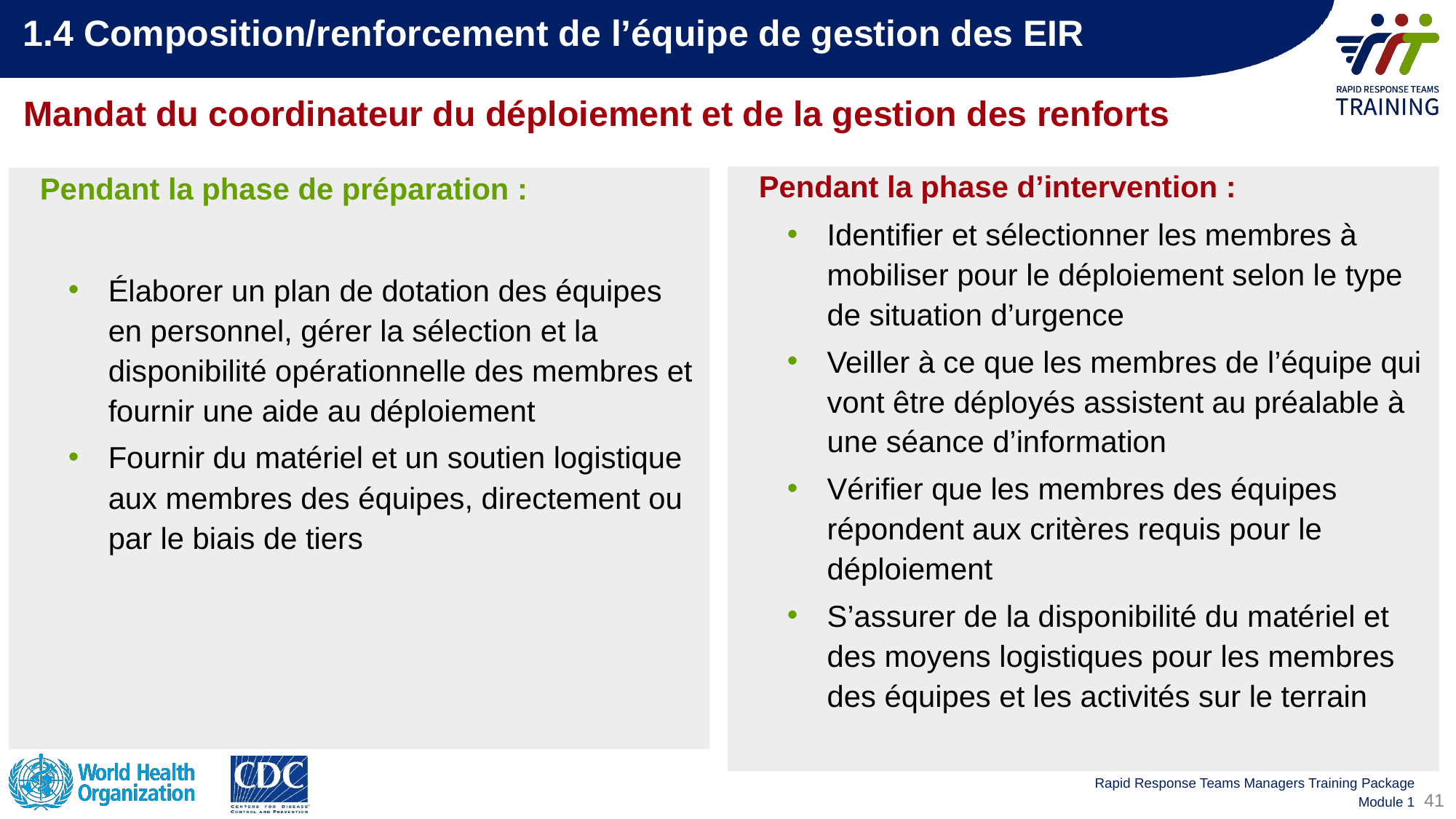

1.4 Composition/renforcement de l’équipe de gestion des EIR
Mandat du coordinateur du déploiement et de la gestion des renforts
Pendant la phase d’intervention :
Identifier et sélectionner les membres à mobiliser pour le déploiement selon le type de situation d’urgence
Veiller à ce que les membres de l’équipe qui vont être déployés assistent au préalable à une séance d’information
Vérifier que les membres des équipes répondent aux critères requis pour le déploiement
S’assurer de la disponibilité du matériel et des moyens logistiques pour les membres des équipes et les activités sur le terrain

Pendant la phase de préparation :

Élaborer un plan de dotation des équipes en personnel, gérer la sélection et la disponibilité opérationnelle des membres et fournir une aide au déploiement
Fournir du matériel et un soutien logistique aux membres des équipes, directement ou par le biais de tiers

41